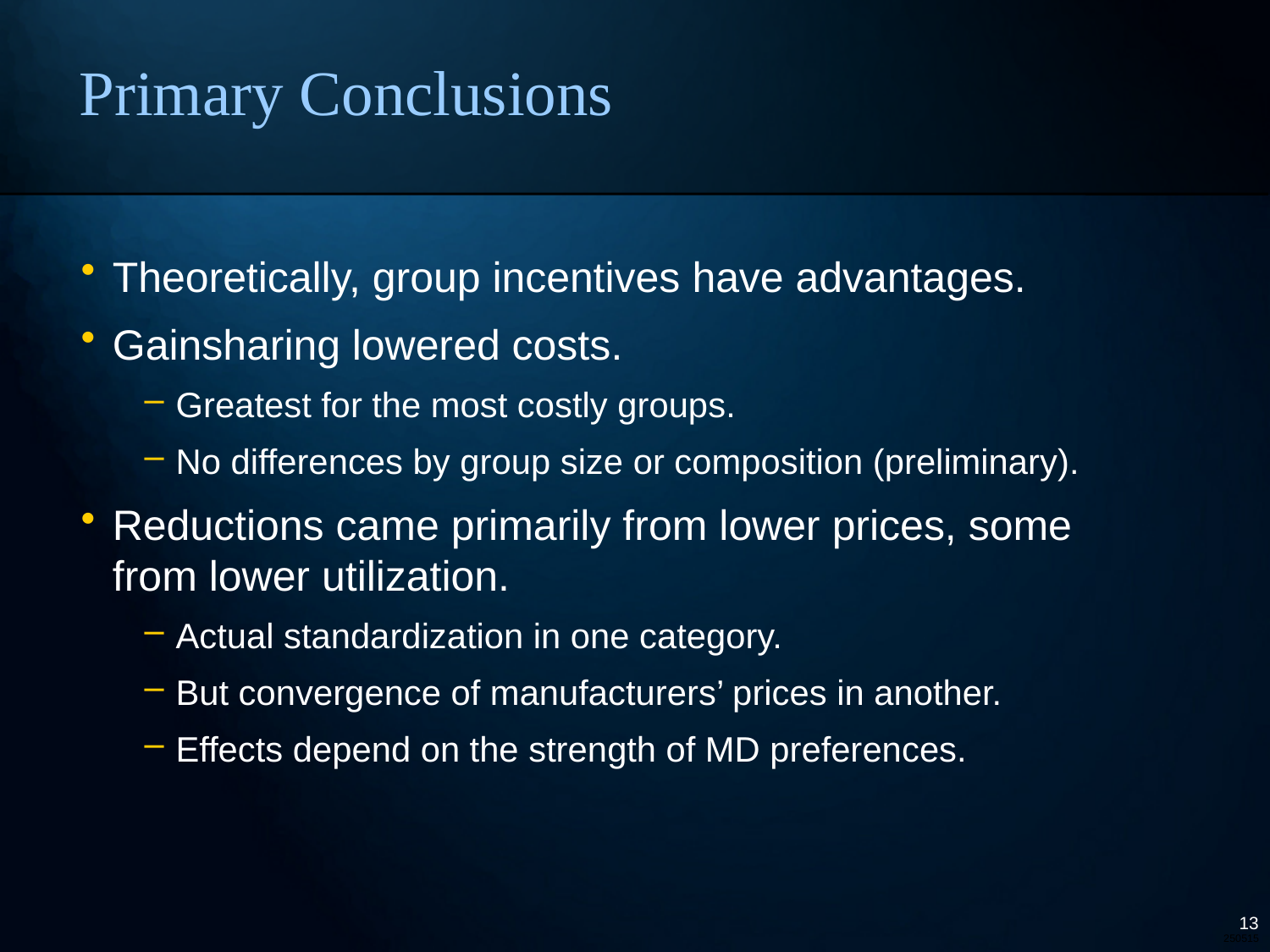

# Primary Conclusions
Theoretically, group incentives have advantages.
Gainsharing lowered costs.
Greatest for the most costly groups.
No differences by group size or composition (preliminary).
Reductions came primarily from lower prices, some from lower utilization.
Actual standardization in one category.
But convergence of manufacturers’ prices in another.
Effects depend on the strength of MD preferences.